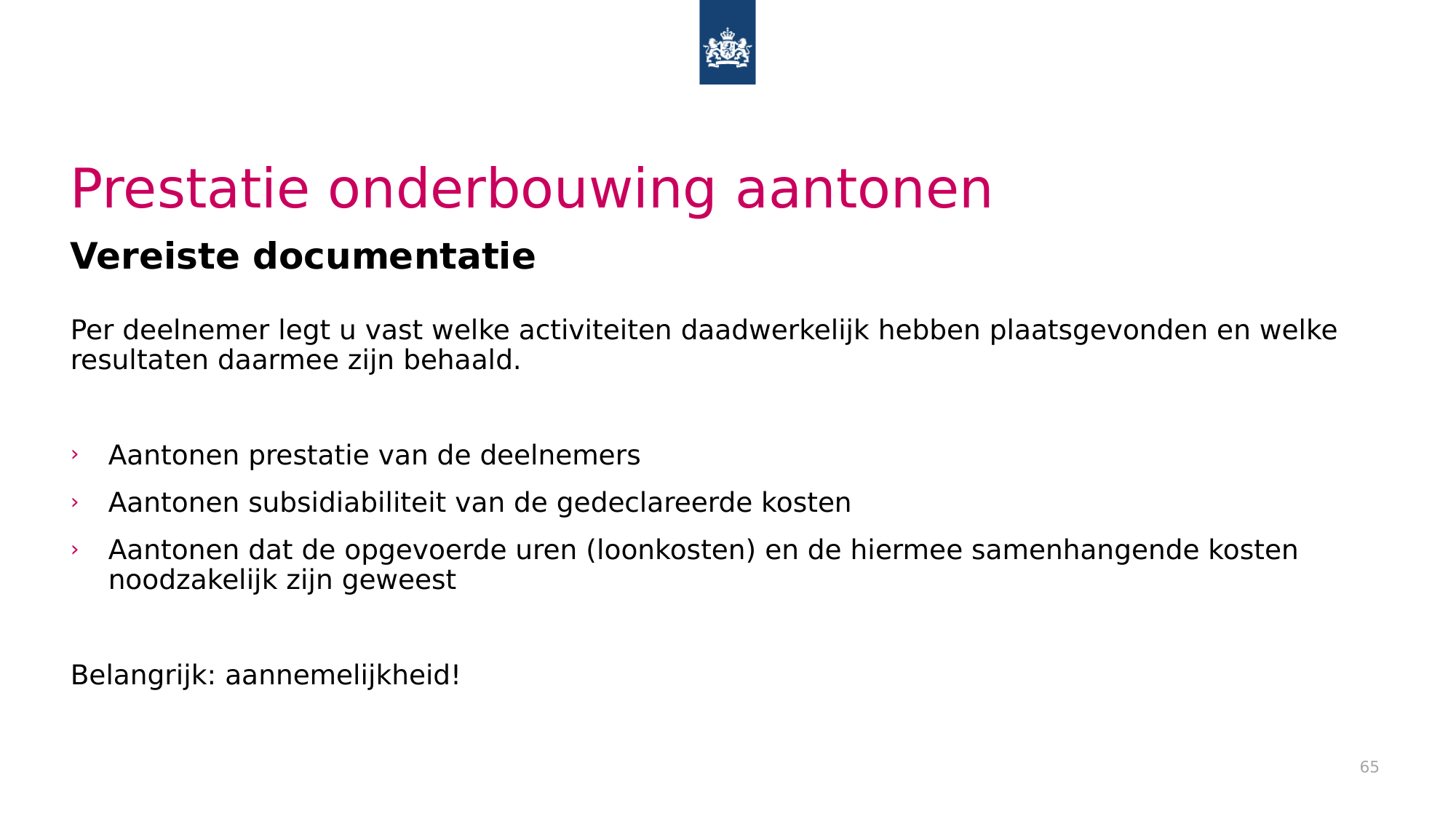

Prestatie onderbouwing aantonen
Vereiste documentatie
Per deelnemer legt u vast welke activiteiten daadwerkelijk hebben plaatsgevonden en welke resultaten daarmee zijn behaald.

Aantonen prestatie van de deelnemers
Aantonen subsidiabiliteit van de gedeclareerde kosten
Aantonen dat de opgevoerde uren (loonkosten) en de hiermee samenhangende kosten noodzakelijk zijn geweest

Belangrijk: aannemelijkheid!

65